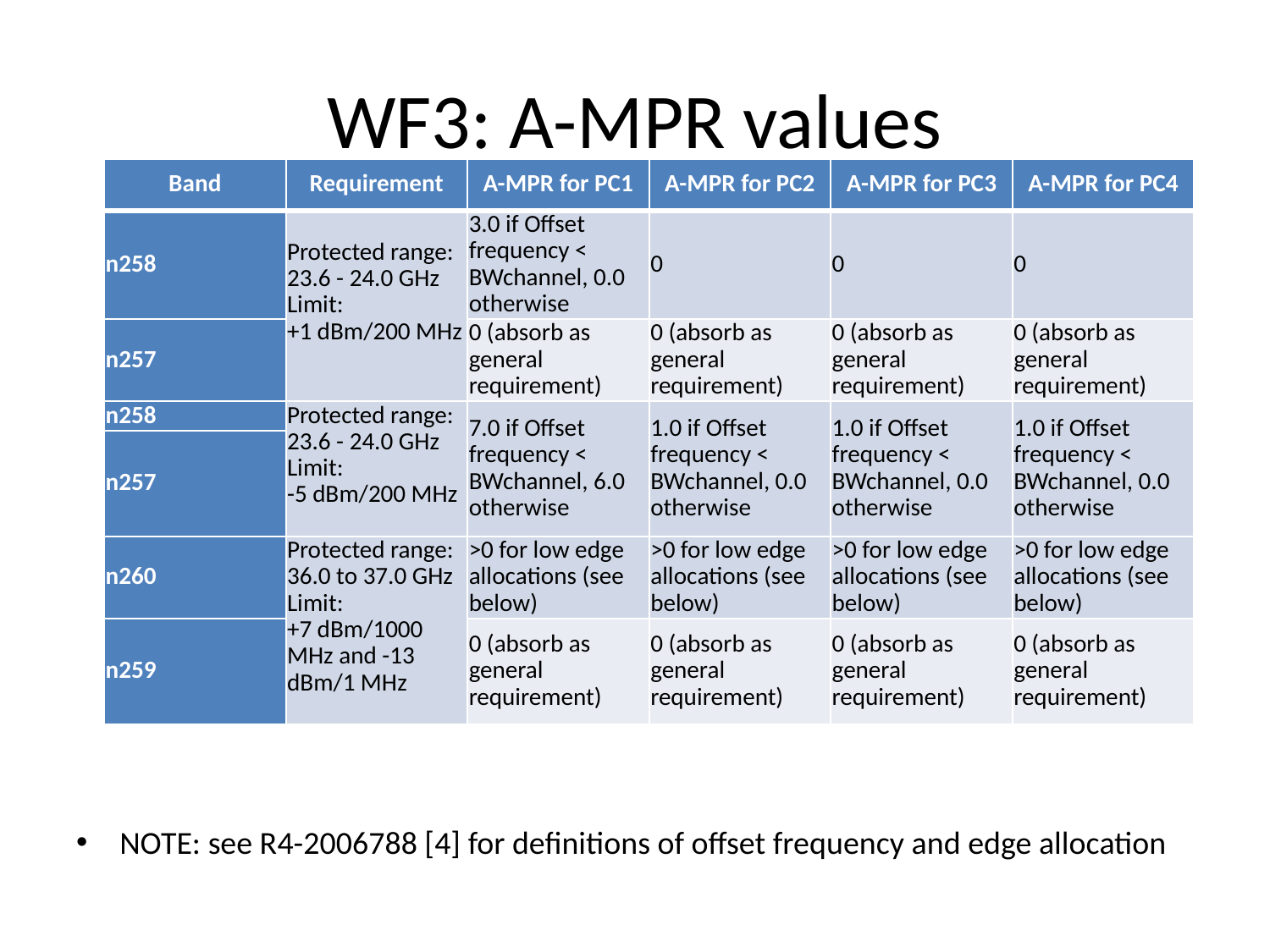

# WF3: A-MPR values
| Band | Requirement | A-MPR for PC1 | A-MPR for PC2 | A-MPR for PC3 | A-MPR for PC4 |
| --- | --- | --- | --- | --- | --- |
| n258 | Protected range: 23.6 - 24.0 GHz Limit: +1 dBm/200 MHz | 3.0 if Offset frequency < BWchannel, 0.0 otherwise | 0 | 0 | 0 |
| n257 |  | 0 (absorb as general requirement) | 0 (absorb as general requirement) | 0 (absorb as general requirement) | 0 (absorb as general requirement) |
| n258 | Protected range: 23.6 - 24.0 GHz Limit: -5 dBm/200 MHz | 7.0 if Offset frequency < BWchannel, 6.0 otherwise | 1.0 if Offset frequency < BWchannel, 0.0 otherwise | 1.0 if Offset frequency < BWchannel, 0.0 otherwise | 1.0 if Offset frequency < BWchannel, 0.0 otherwise |
| n257 |  |  |  |  |  |
| n260 | Protected range: 36.0 to 37.0 GHz Limit:  +7 dBm/1000 MHz and -13 dBm/1 MHz | >0 for low edge allocations (see below) | >0 for low edge allocations (see below) | >0 for low edge allocations (see below) | >0 for low edge allocations (see below) |
| n259 |  | 0 (absorb as general requirement) | 0 (absorb as general requirement) | 0 (absorb as general requirement) | 0 (absorb as general requirement) |
NOTE: see R4-2006788 [4] for definitions of offset frequency and edge allocation